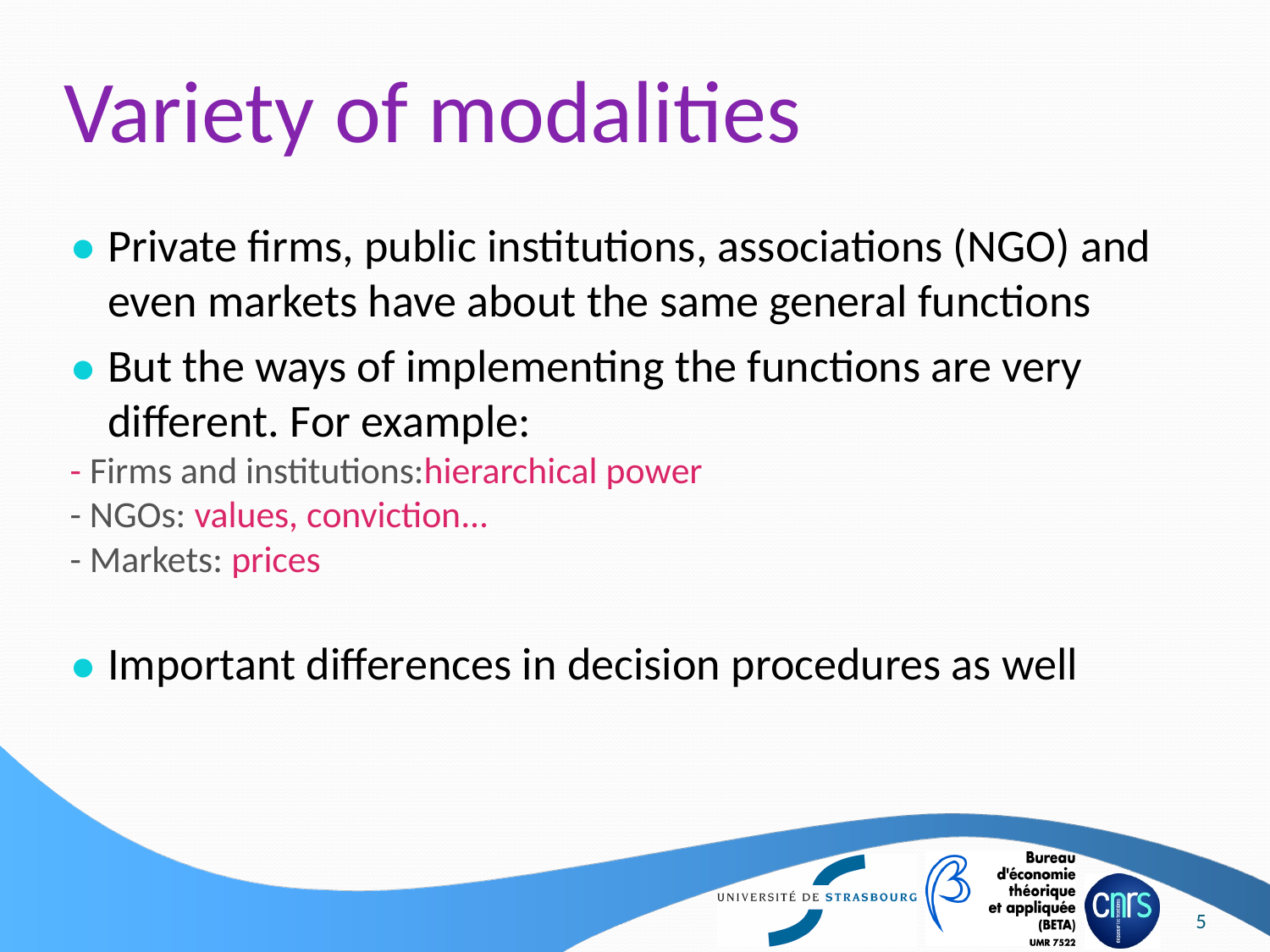

# Variety of modalities
Private firms, public institutions, associations (NGO) and even markets have about the same general functions
But the ways of implementing the functions are very different. For example:
- Firms and institutions:hierarchical power
- NGOs: values, conviction...
- Markets: prices

Important differences in decision procedures as well
5